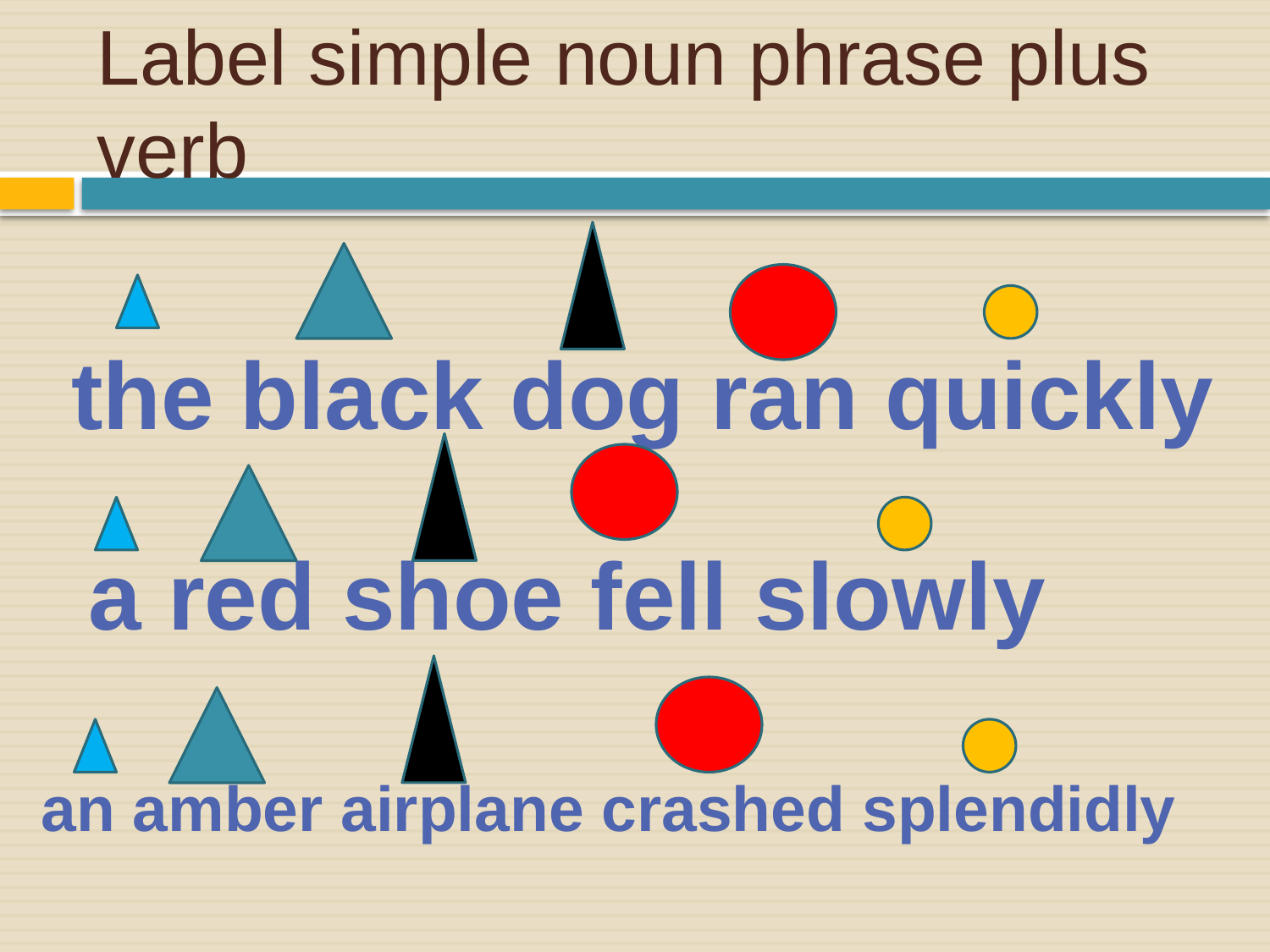

# Label simple noun phrase plus verb

the black dog ran quickly

a red shoe fell slowly

an amber airplane crashed splendidly